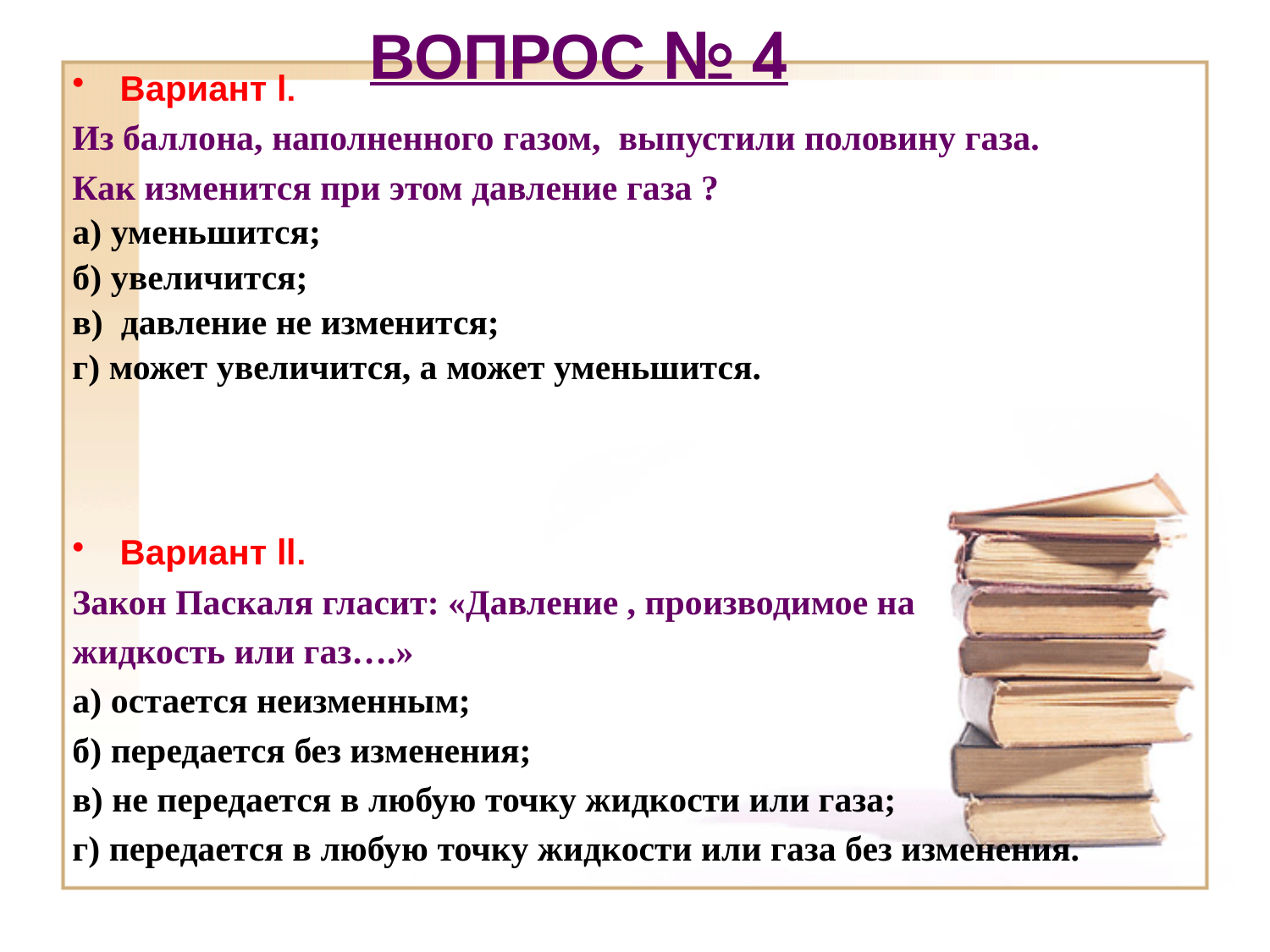

# ВОПРОС № 4
Вариант I.
Из баллона, наполненного газом,  выпустили половину газа.
Как изменится при этом давление газа ?
а) уменьшится;
б) увеличится;
в)  давление не изменится;
г) может увеличится, а может уменьшится.

Вариант II.
Закон Паскаля гласит: «Давление , производимое на
жидкость или газ….»
а) остается неизменным;
б) передается без изменения;
в) не передается в любую точку жидкости или газа;
г) передается в любую точку жидкости или газа без изменения.